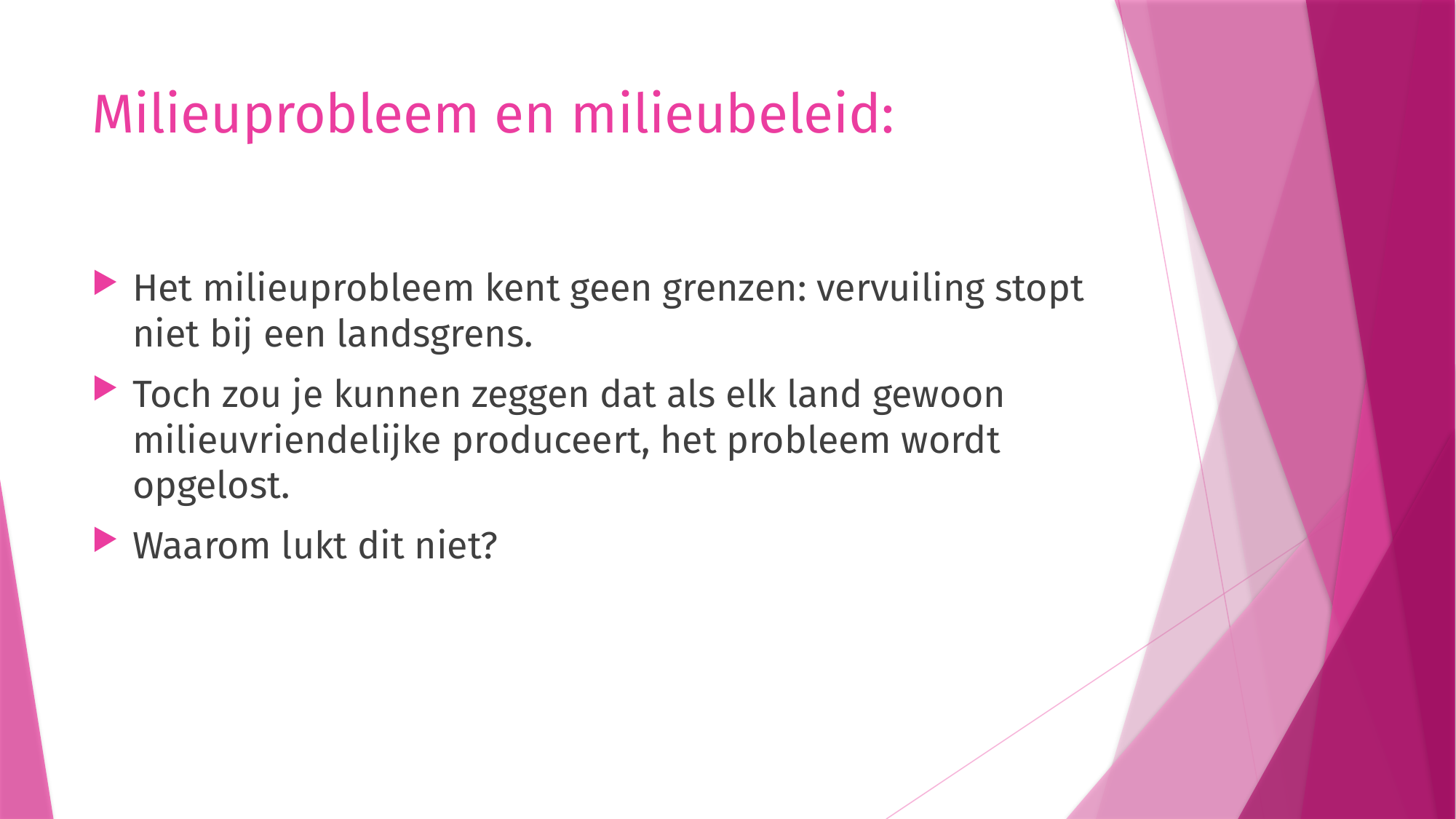

# Milieuprobleem en milieubeleid:
Het milieuprobleem kent geen grenzen: vervuiling stopt niet bij een landsgrens.
Toch zou je kunnen zeggen dat als elk land gewoon milieuvriendelijke produceert, het probleem wordt opgelost.
Waarom lukt dit niet?